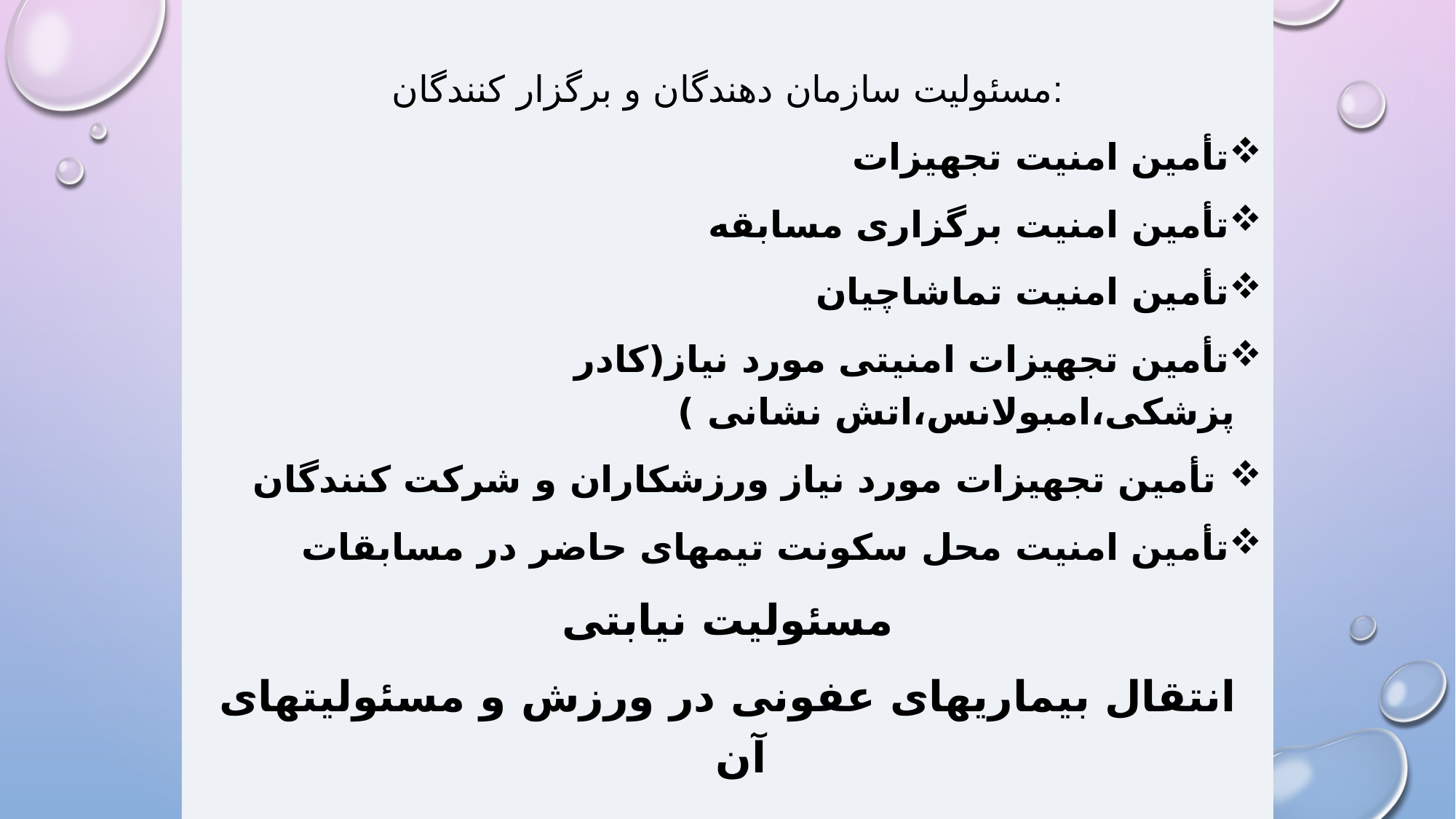

مسئولیت سازمان دهندگان و برگزار کنندگان:
تأمین امنیت تجهیزات
تأمین امنیت برگزاری مسابقه
تأمین امنیت تماشاچیان
تأمین تجهیزات امنیتی مورد نیاز(کادر پزشکی،امبولانس،اتش نشانی )
 تأمین تجهیزات مورد نیاز ورزشکاران و شرکت کنندگان
تأمین امنیت محل سکونت تیمهای حاضر در مسابقات
مسئولیت نیابتی
انتقال بیماریهای عفونی در ورزش و مسئولیتهای آن